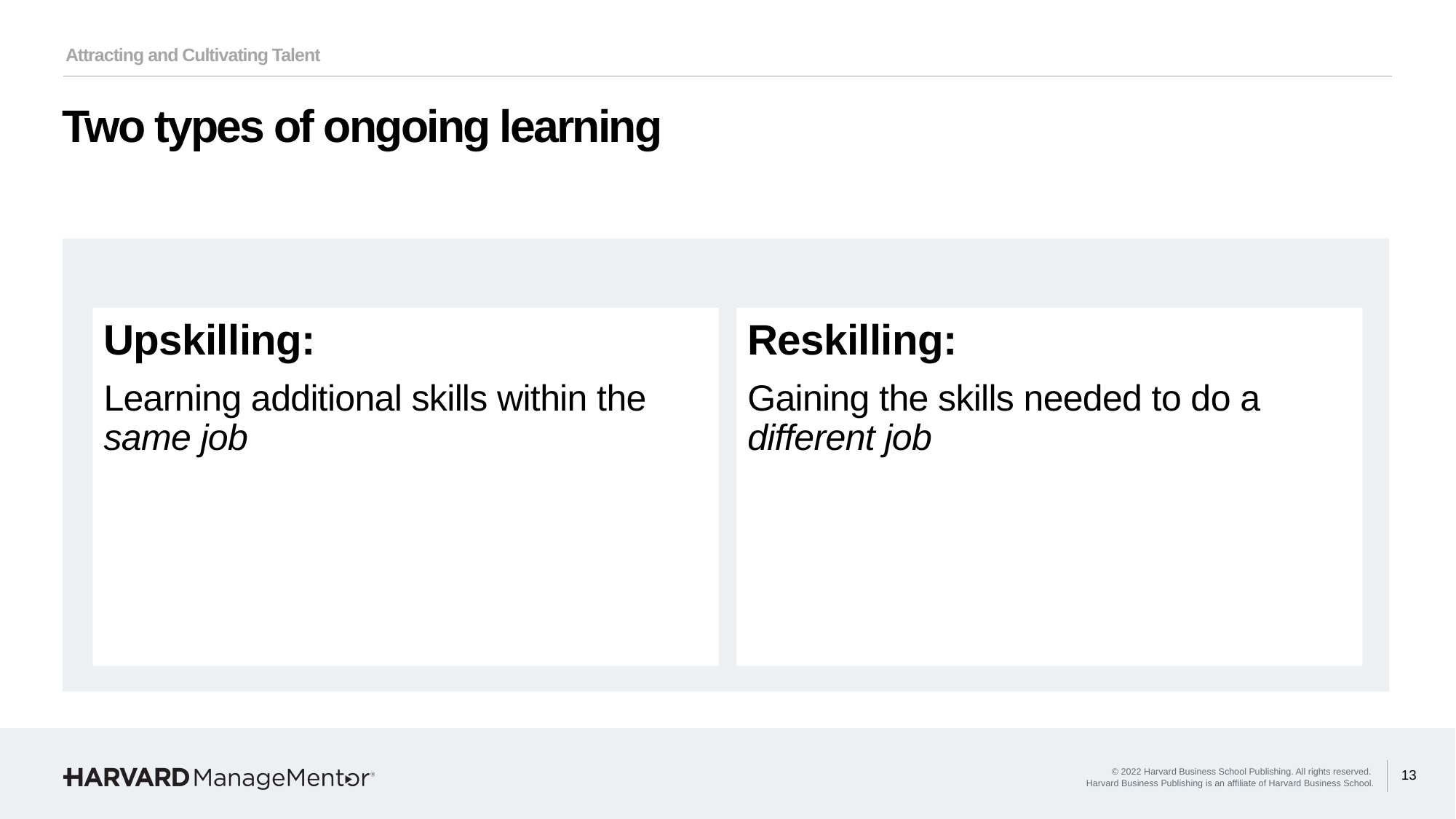

Attracting and Cultivating Talent

Two types of ongoing learning

Upskilling:
Learning additional skills within the same job

Reskilling:
Gaining the skills needed to do a different job